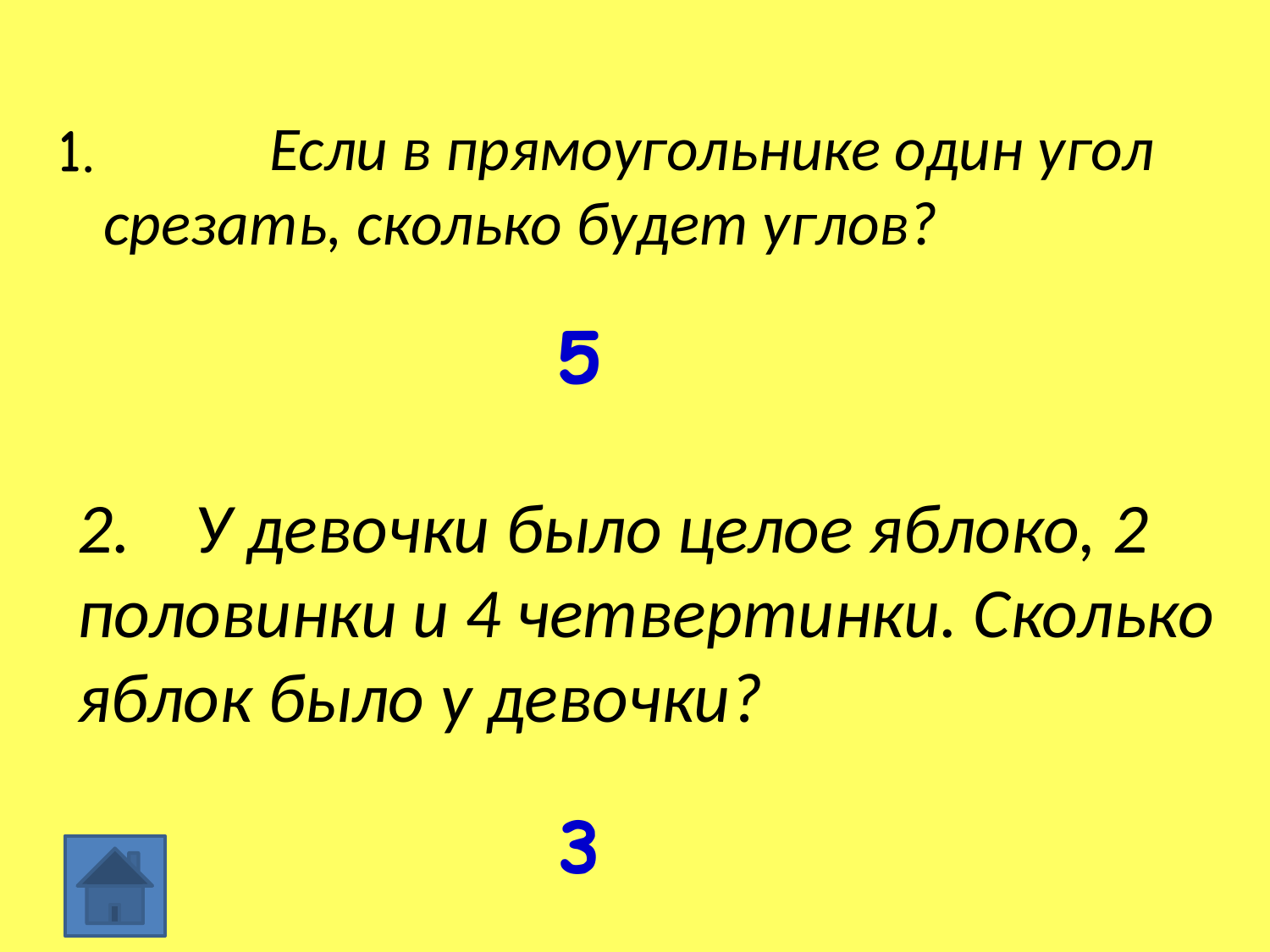

1.           Если в прямоугольнике один угол срезать, сколько будет углов?

5
2.    У девочки было целое яблоко, 2 половинки и 4 четвертинки. Сколько яблок было у девочки?
3